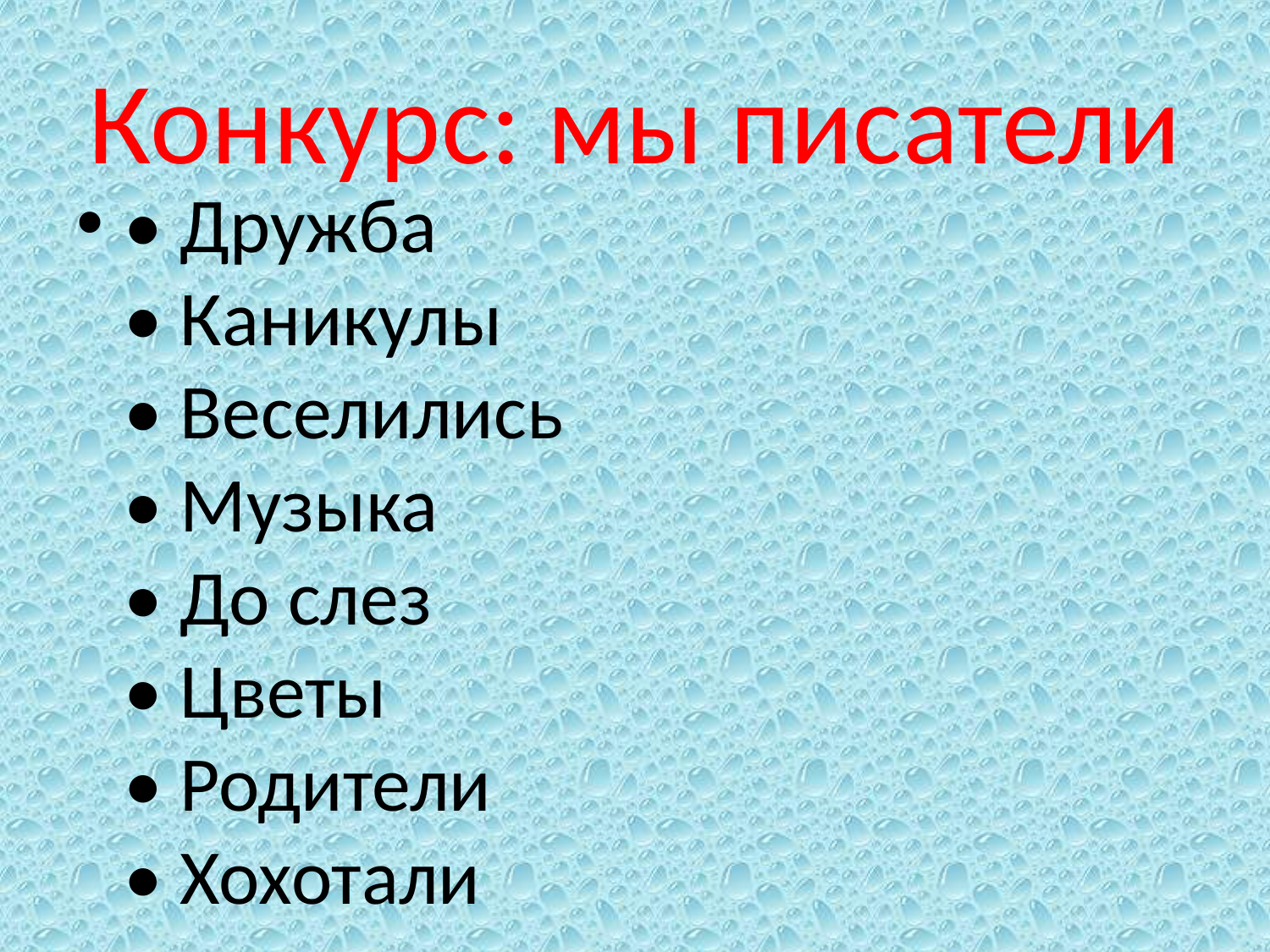

# Конкурс: мы писатели
• Дружба
• Каникулы
• Веселились
• Музыка
• До слез
• Цветы
• Родители
• Хохотали